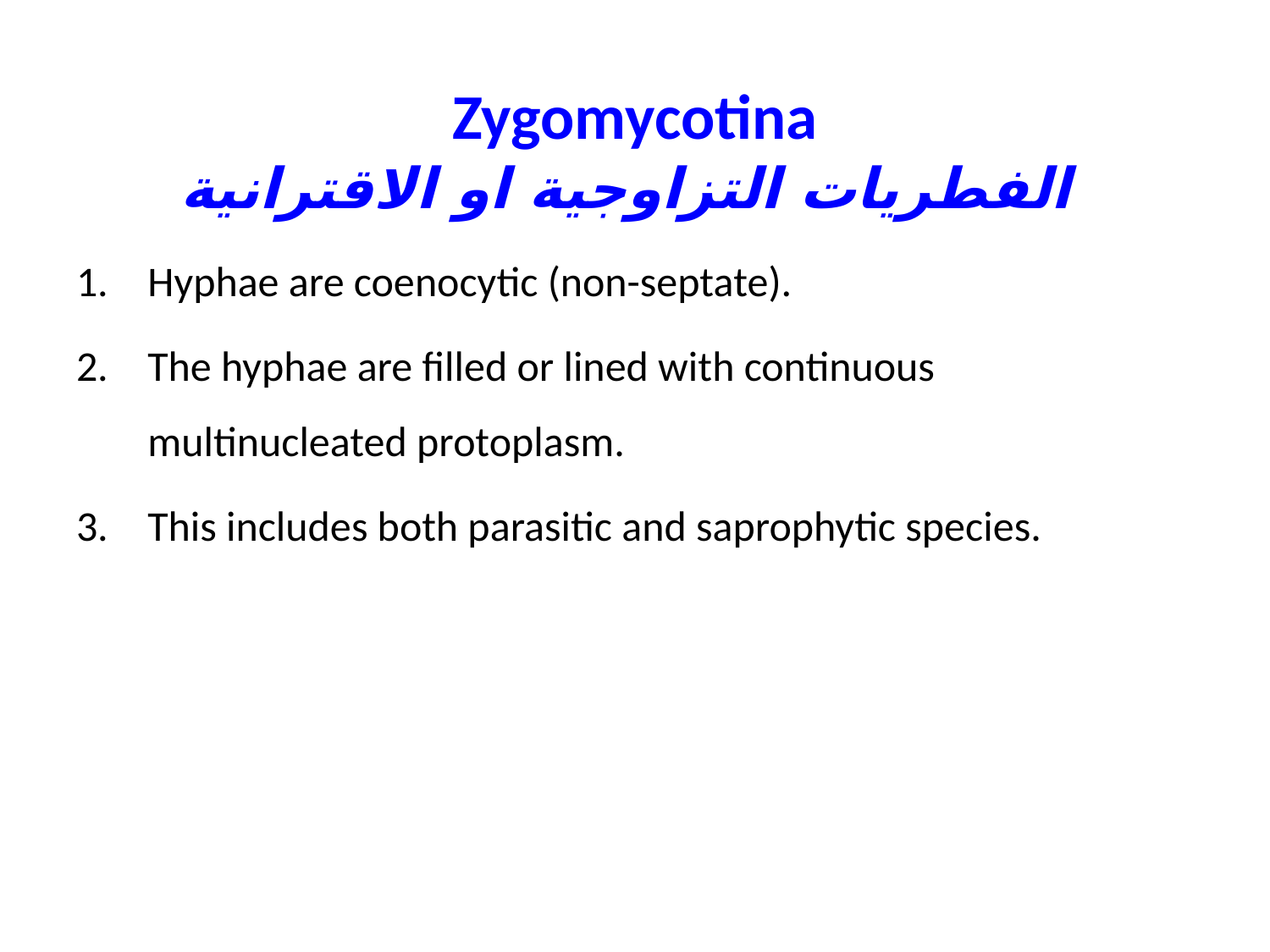

# Zygomycotina الفطريات التزاوجية او الاقترانية
Hyphae are coenocytic (non-septate).
The hyphae are filled or lined with continuous multinucleated protoplasm.
This includes both parasitic and saprophytic species.